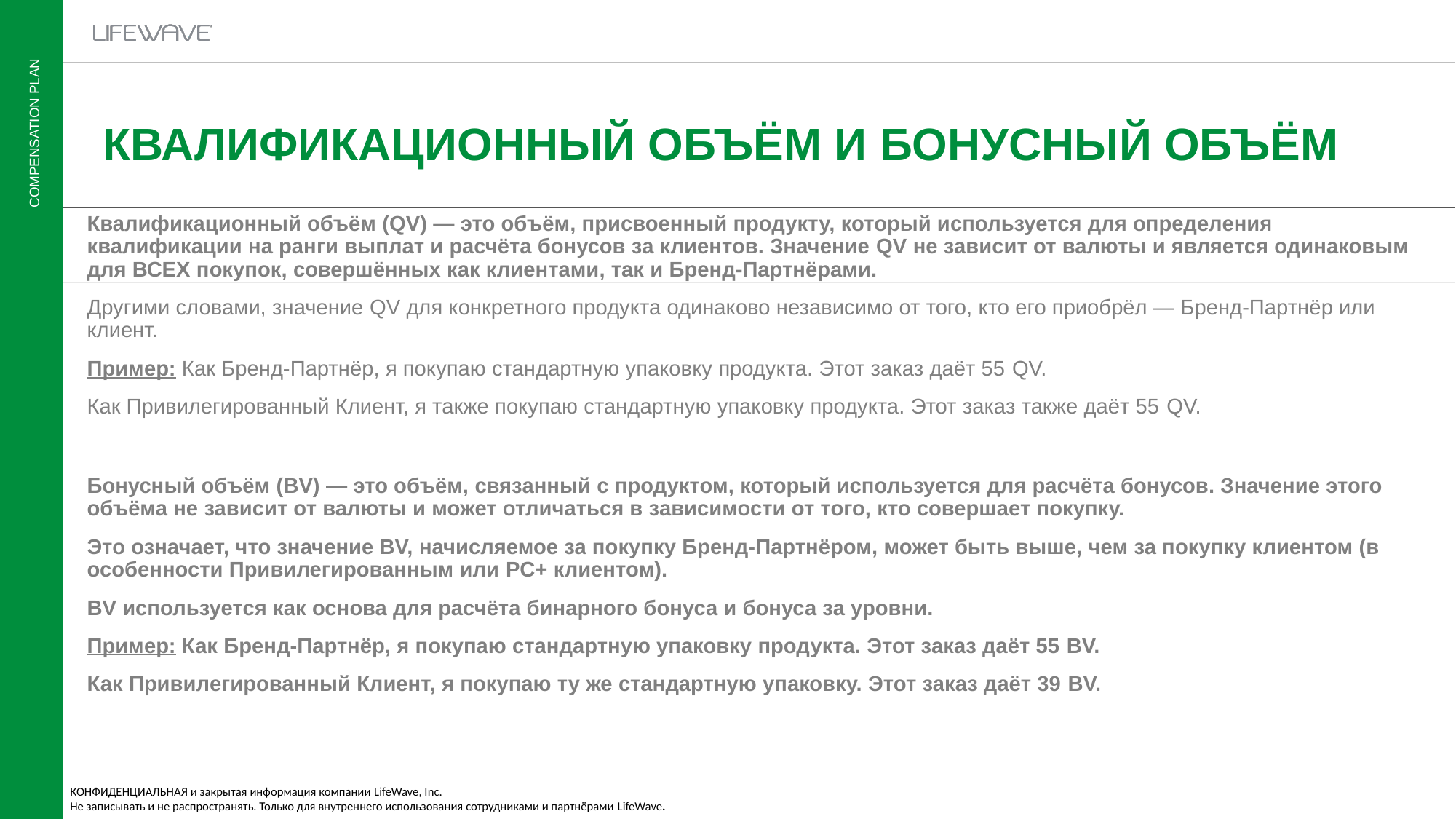

КВАЛИФИКАЦИОННЫЙ ОБЪЁМ И БОНУСНЫЙ ОБЪЁМ
Квалификационный объём (QV) — это объём, присвоенный продукту, который используется для определения квалификации на ранги выплат и расчёта бонусов за клиентов. Значение QV не зависит от валюты и является одинаковым для ВСЕХ покупок, совершённых как клиентами, так и Бренд-Партнёрами.
Другими словами, значение QV для конкретного продукта одинаково независимо от того, кто его приобрёл — Бренд-Партнёр или клиент.
Пример: Как Бренд-Партнёр, я покупаю стандартную упаковку продукта. Этот заказ даёт 55 QV.
Как Привилегированный Клиент, я также покупаю стандартную упаковку продукта. Этот заказ также даёт 55 QV.

Бонусный объём (BV) — это объём, связанный с продуктом, который используется для расчёта бонусов. Значение этого объёма не зависит от валюты и может отличаться в зависимости от того, кто совершает покупку.
Это означает, что значение BV, начисляемое за покупку Бренд-Партнёром, может быть выше, чем за покупку клиентом (в особенности Привилегированным или PC+ клиентом).
BV используется как основа для расчёта бинарного бонуса и бонуса за уровни.
Пример: Как Бренд-Партнёр, я покупаю стандартную упаковку продукта. Этот заказ даёт 55 BV.
Как Привилегированный Клиент, я покупаю ту же стандартную упаковку. Этот заказ даёт 39 BV.

КОНФИДЕНЦИАЛЬНАЯ и закрытая информация компании LifeWave, Inc.
Не записывать и не распространять. Только для внутреннего использования сотрудниками и партнёрами LifeWave.